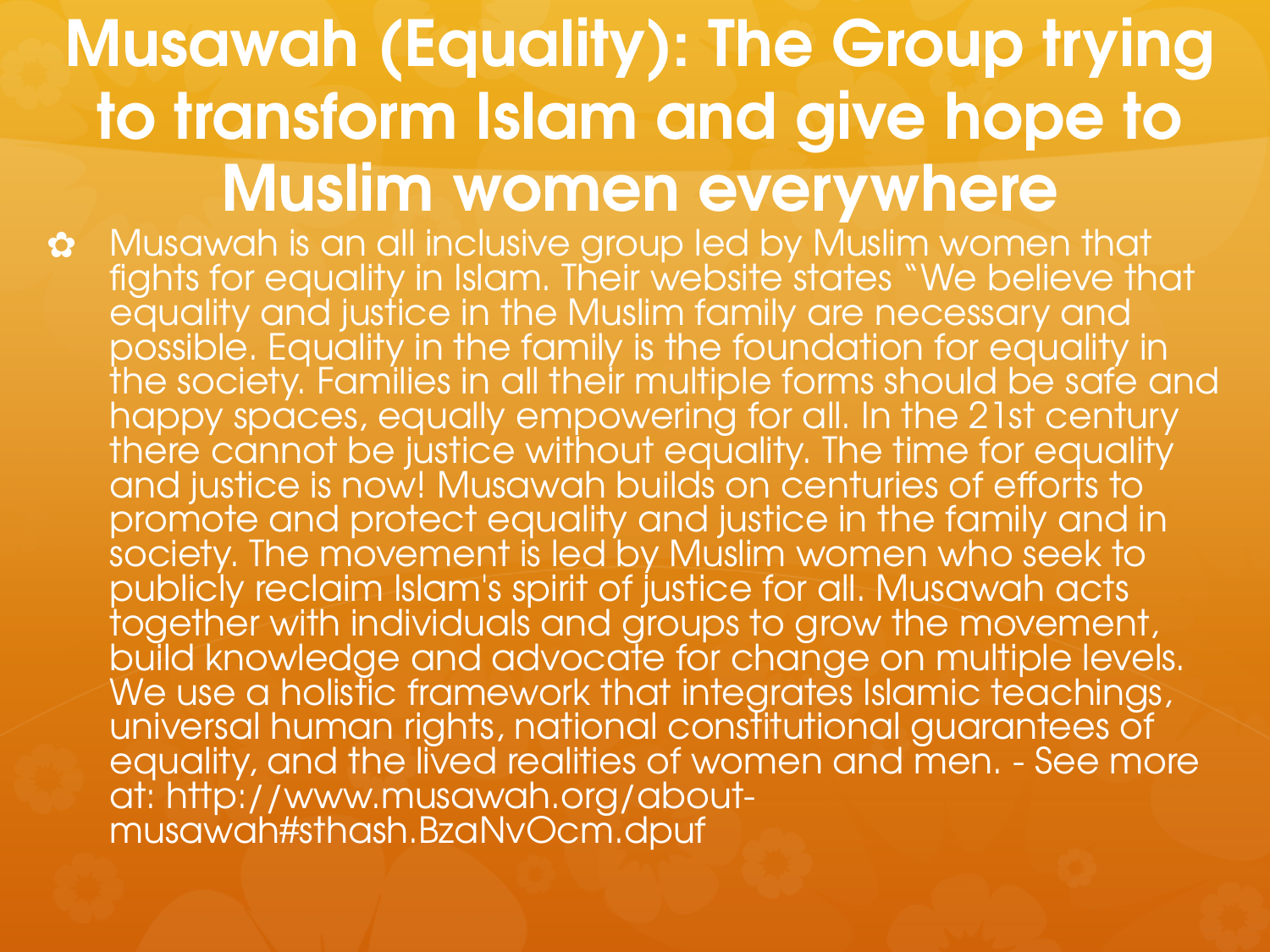

# Musawah (Equality): The Group trying to transform Islam and give hope to Muslim women everywhere
Musawah is an all inclusive group led by Muslim women that fights for equality in Islam. Their website states “We believe that equality and justice in the Muslim family are necessary and possible. Equality in the family is the foundation for equality in the society. Families in all their multiple forms should be safe and happy spaces, equally empowering for all. In the 21st century there cannot be justice without equality. The time for equality and justice is now! Musawah builds on centuries of efforts to promote and protect equality and justice in the family and in society. The movement is led by Muslim women who seek to publicly reclaim Islam's spirit of justice for all. Musawah acts together with individuals and groups to grow the movement, build knowledge and advocate for change on multiple levels. We use a holistic framework that integrates Islamic teachings, universal human rights, national constitutional guarantees of equality, and the lived realities of women and men. - See more at: http://www.musawah.org/about-musawah#sthash.BzaNvOcm.dpuf